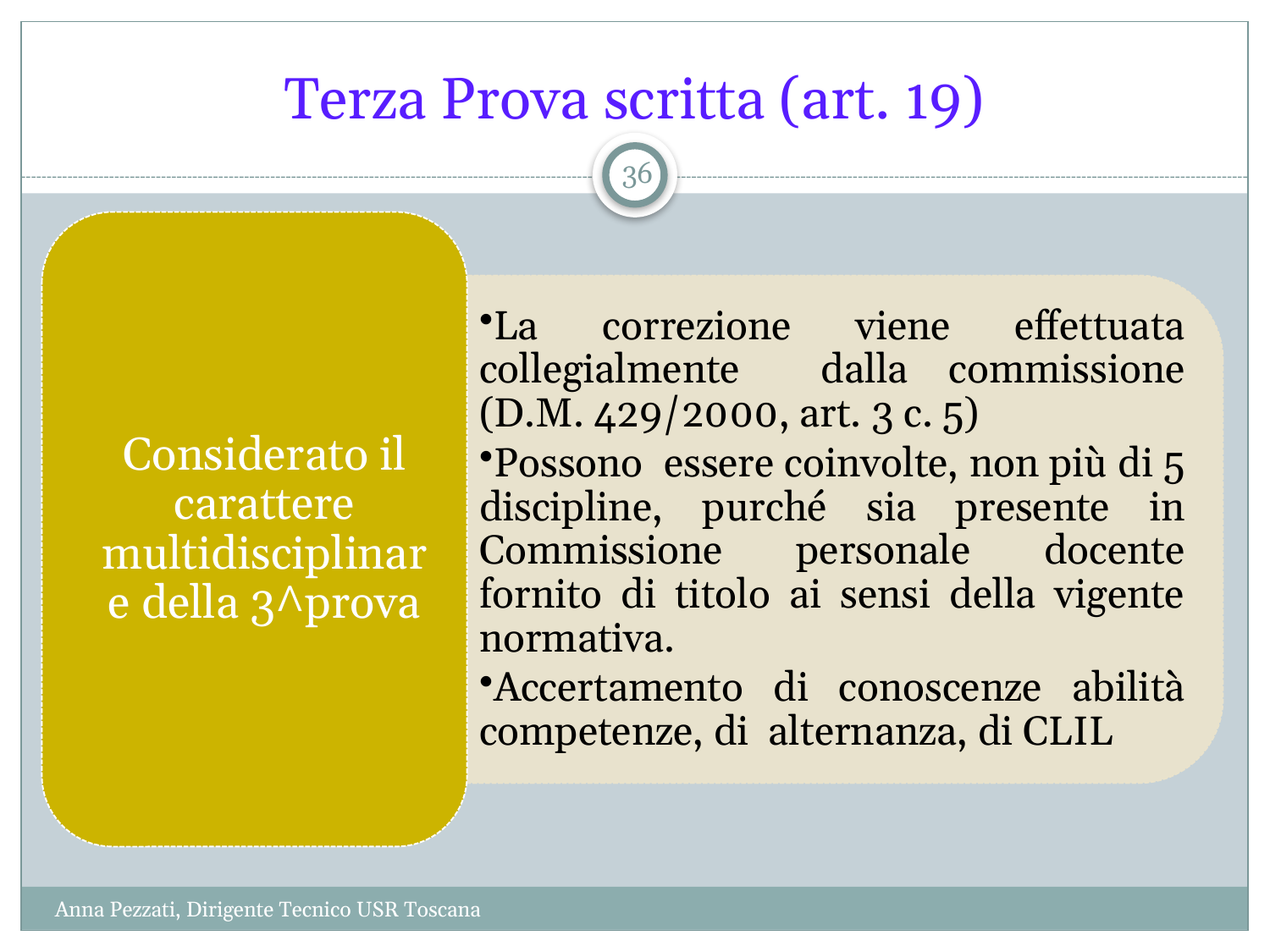

# Terza Prova scritta (art. 19)
36
La correzione viene effettuata collegialmente  dalla commissione (D.M. 429/2000, art. 3 c. 5)
Possono  essere coinvolte, non più di 5 discipline, purché sia presente in Commissione personale docente fornito di titolo ai sensi della vigente normativa.
Accertamento di conoscenze abilità competenze, di  alternanza, di CLIL
Considerato il carattere multidisciplinare della 3^prova
Anna Pezzati, Dirigente Tecnico USR Toscana